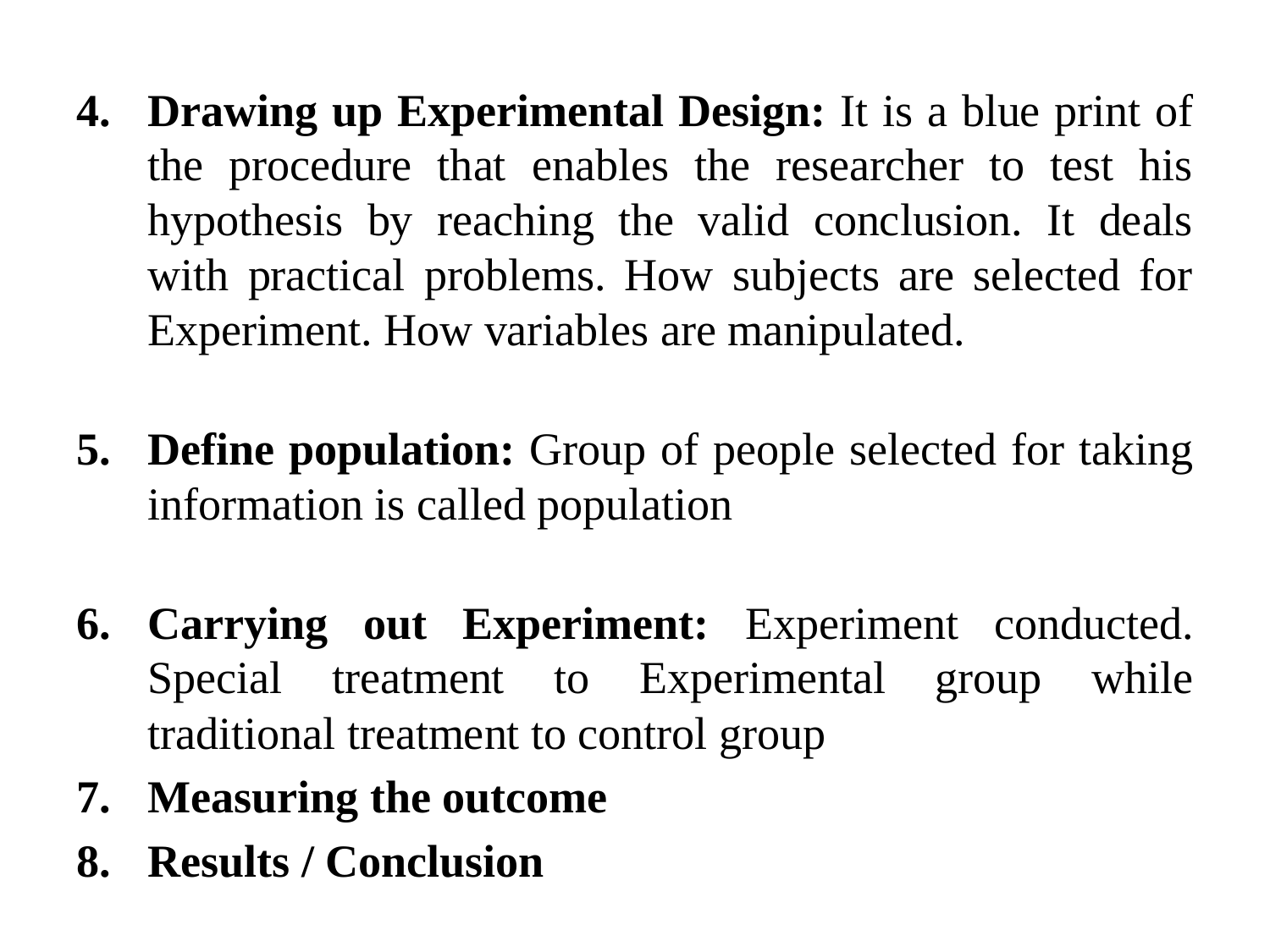

Drawing up Experimental Design: It is a blue print of the procedure that enables the researcher to test his hypothesis by reaching the valid conclusion. It deals with practical problems. How subjects are selected for Experiment. How variables are manipulated.

Define population: Group of people selected for taking information is called population

Carrying out Experiment: Experiment conducted. Special treatment to Experimental group while traditional treatment to control group
Measuring the outcome
Results / Conclusion